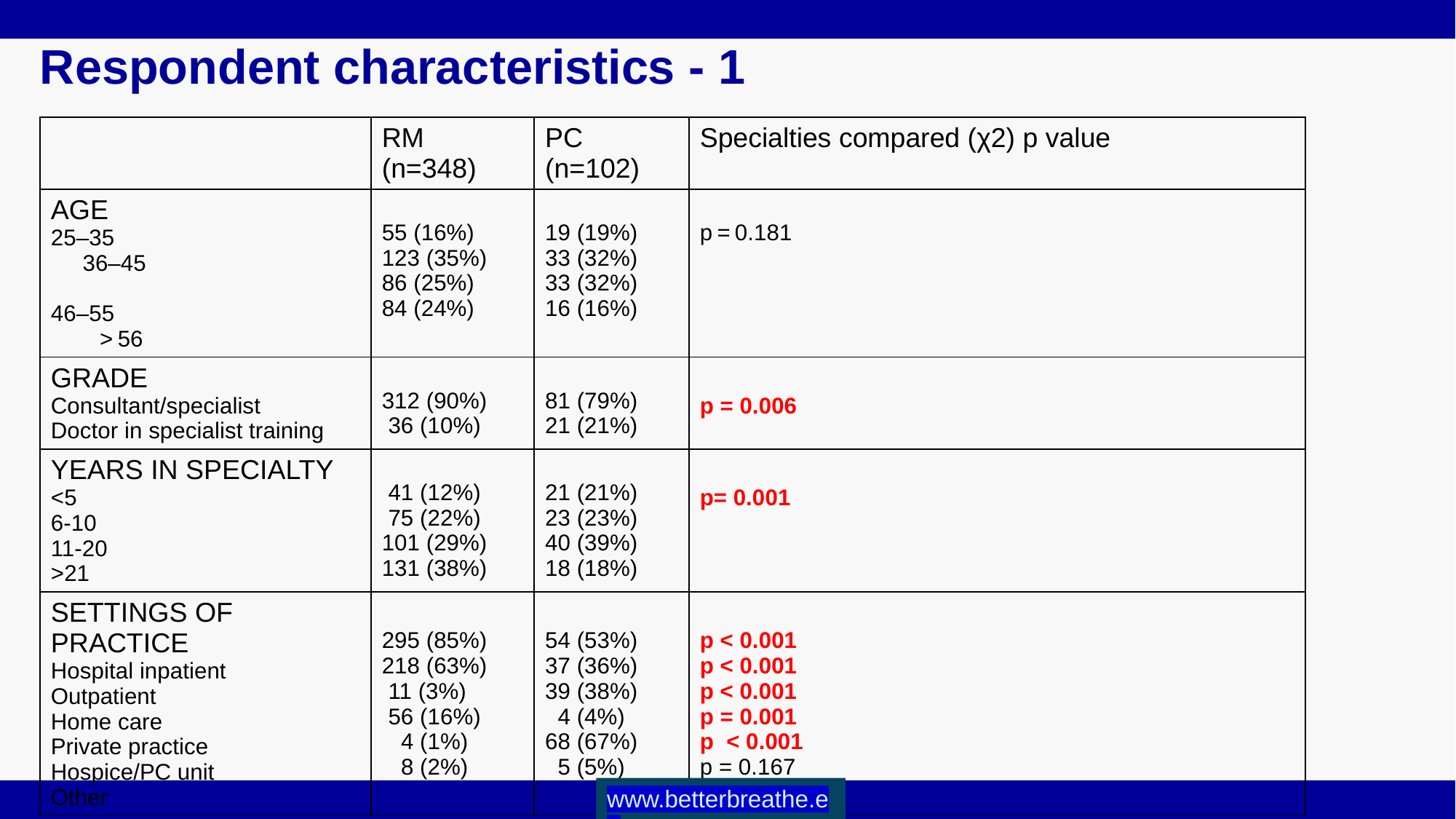

# Respondent characteristics - 1
|  | RM (n=348) | PC (n=102) | Specialties compared (χ2) p value |
| --- | --- | --- | --- |
| AGE 25–35 36–45 46–55  > 56 | 55 (16%) 123 (35%) 86 (25%) 84 (24%) | 19 (19%) 33 (32%) 33 (32%) 16 (16%) | p = 0.181 |
| GRADE Consultant/specialist Doctor in specialist training | 312 (90%) 36 (10%) | 81 (79%) 21 (21%) | p = 0.006 |
| YEARS IN SPECIALTY <5 6-10 11-20 >21 | 41 (12%) 75 (22%) 101 (29%) 131 (38%) | 21 (21%) 23 (23%) 40 (39%) 18 (18%) | p= 0.001 |
| SETTINGS OF PRACTICE Hospital inpatient Outpatient Home care Private practice Hospice/PC unit Other | 295 (85%) 218 (63%) 11 (3%) 56 (16%) 4 (1%) 8 (2%) | 54 (53%) 37 (36%) 39 (38%) 4 (4%) 68 (67%) 5 (5%) | p < 0.001 p < 0.001 p < 0.001 p = 0.001 p < 0.001 p = 0.167 |
www.betterbreathe.eu